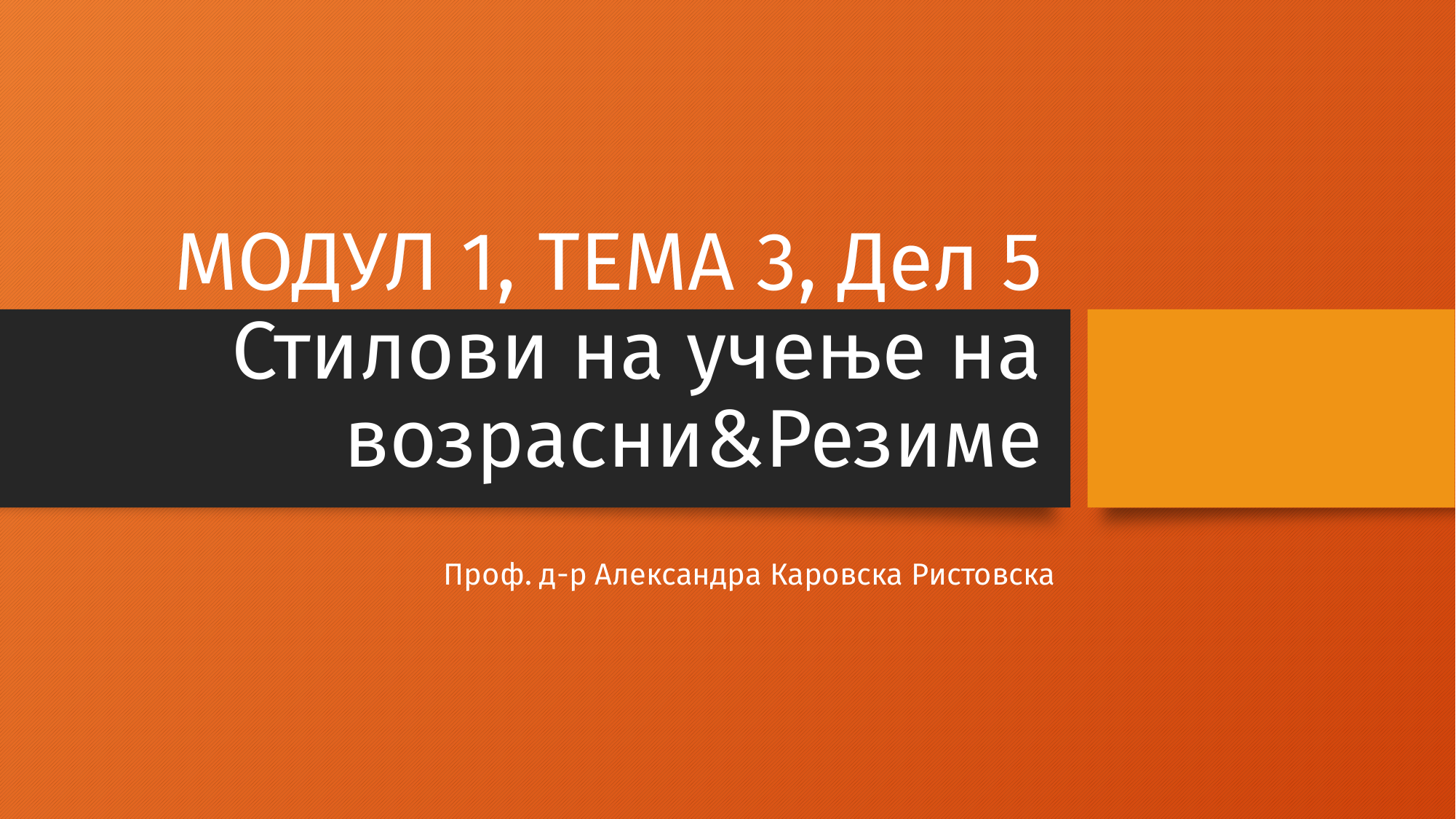

# МОДУЛ 1, ТЕМА 3, Дел 5 Стилови на учење на возрасни&Резиме
Проф. д-р Александра Каровска Ристовска